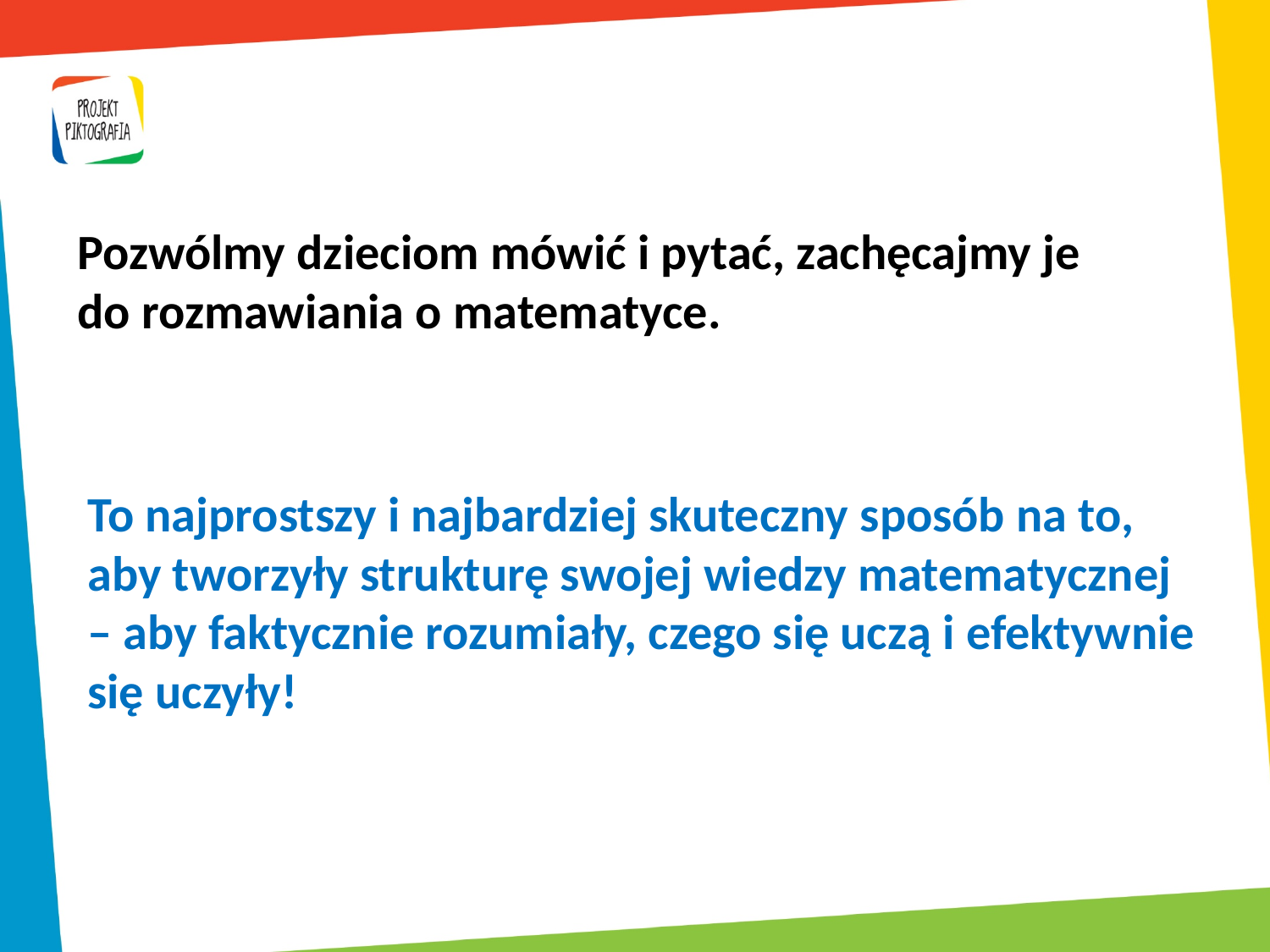

Pozwólmy dzieciom mówić i pytać, zachęcajmy je
do rozmawiania o matematyce.

To najprostszy i najbardziej skuteczny sposób na to, aby tworzyły strukturę swojej wiedzy matematycznej – aby faktycznie rozumiały, czego się uczą i efektywnie się uczyły!